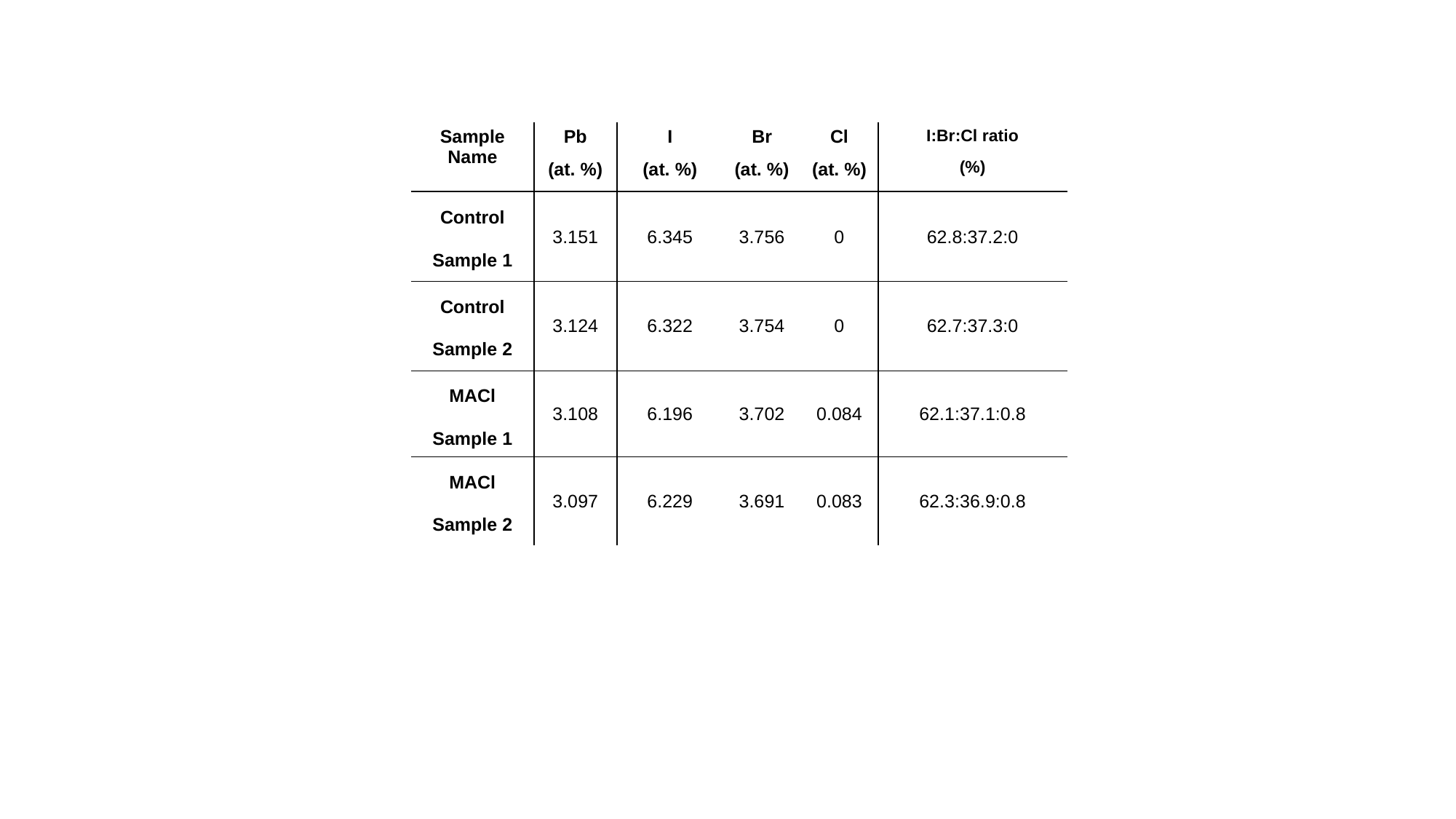

| Sample Name | Pb (at. %) | I (at. %) | Br (at. %) | Cl (at. %) | I:Br:Cl ratio (%) |
| --- | --- | --- | --- | --- | --- |
| Control Sample 1 | 3.151 | 6.345 | 3.756 | 0 | 62.8:37.2:0 |
| Control Sample 2 | 3.124 | 6.322 | 3.754 | 0 | 62.7:37.3:0 |
| MACl Sample 1 | 3.108 | 6.196 | 3.702 | 0.084 | 62.1:37.1:0.8 |
| MACl Sample 2 | 3.097 | 6.229 | 3.691 | 0.083 | 62.3:36.9:0.8 |